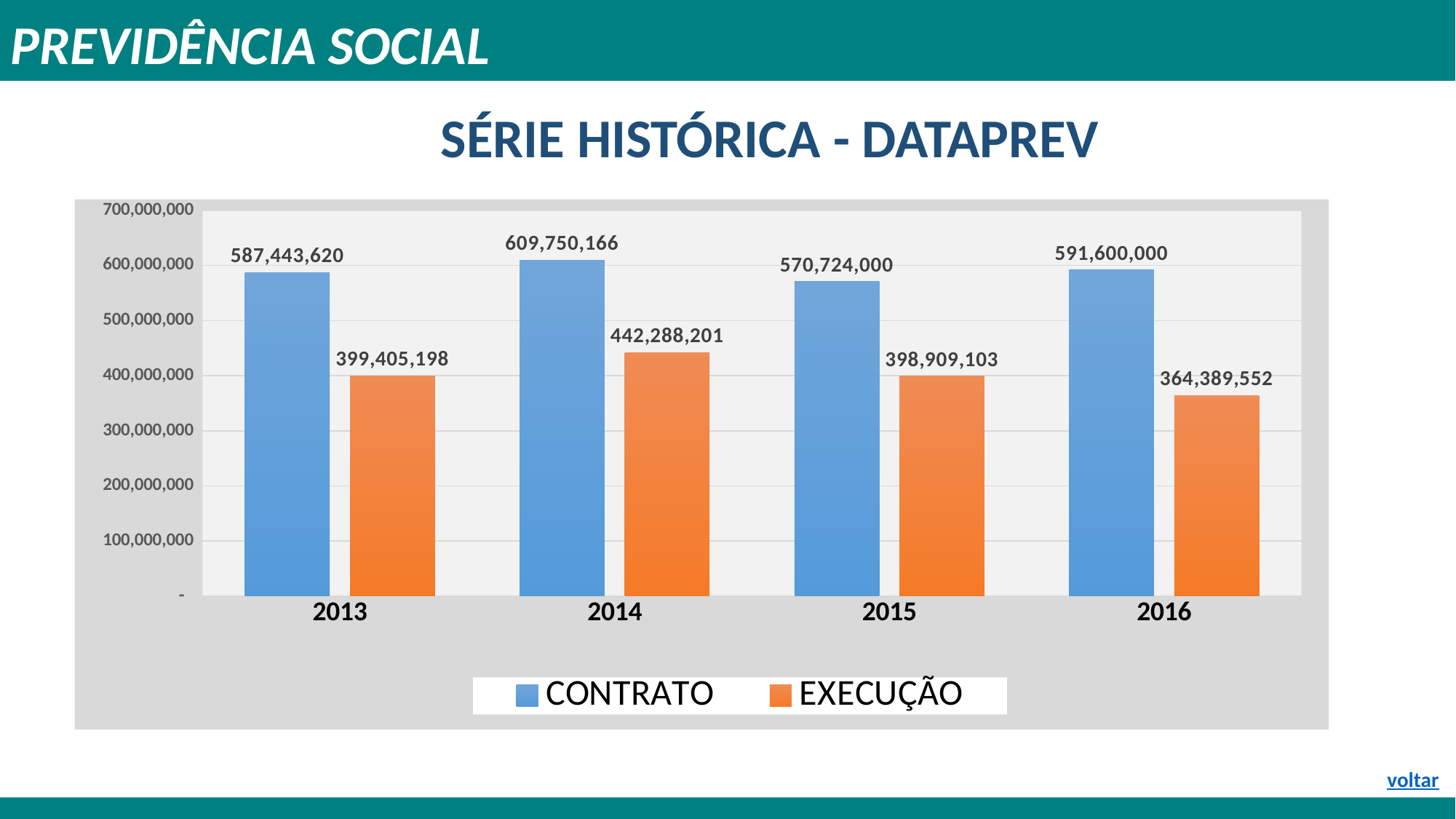

PREVIDÊNCIA SOCIAL
# SÉRIE HISTÓRICA - DATAPREV

### Chart

| Category | CONTRATO | EXECUÇÃO |
|---|---|---|
| 2013 | 587443620.0 | 399405198.0 |
| 2014 | 609750166.0 | 442288201.0 |
| 2015 | 570724000.0 | 398909103.0 |
| 2016 | 591600000.0 | 364389552.0 |
voltar